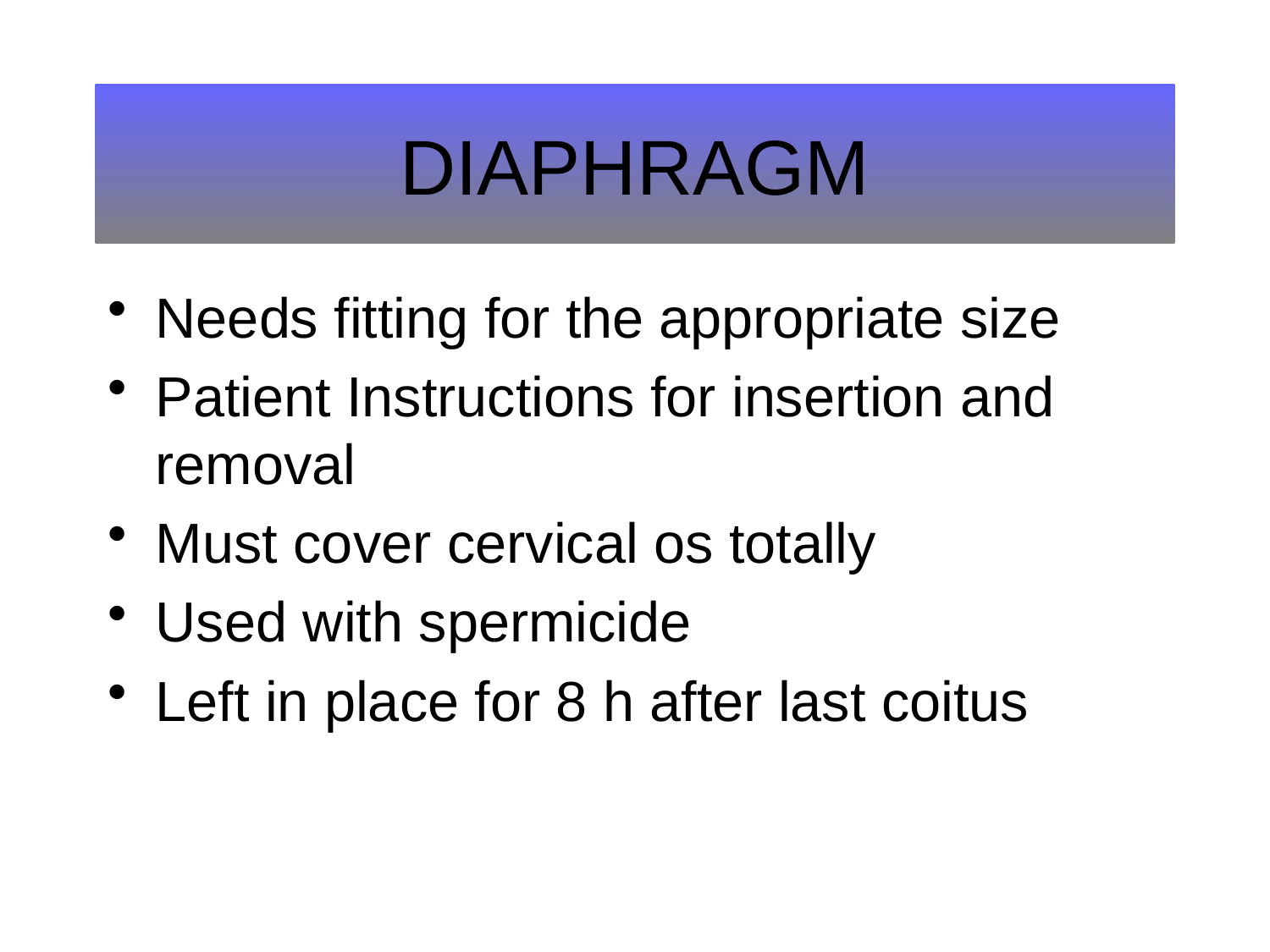

# DIAPHRAGM
Needs fitting for the appropriate size
Patient Instructions for insertion and removal
Must cover cervical os totally
Used with spermicide
Left in place for 8 h after last coitus